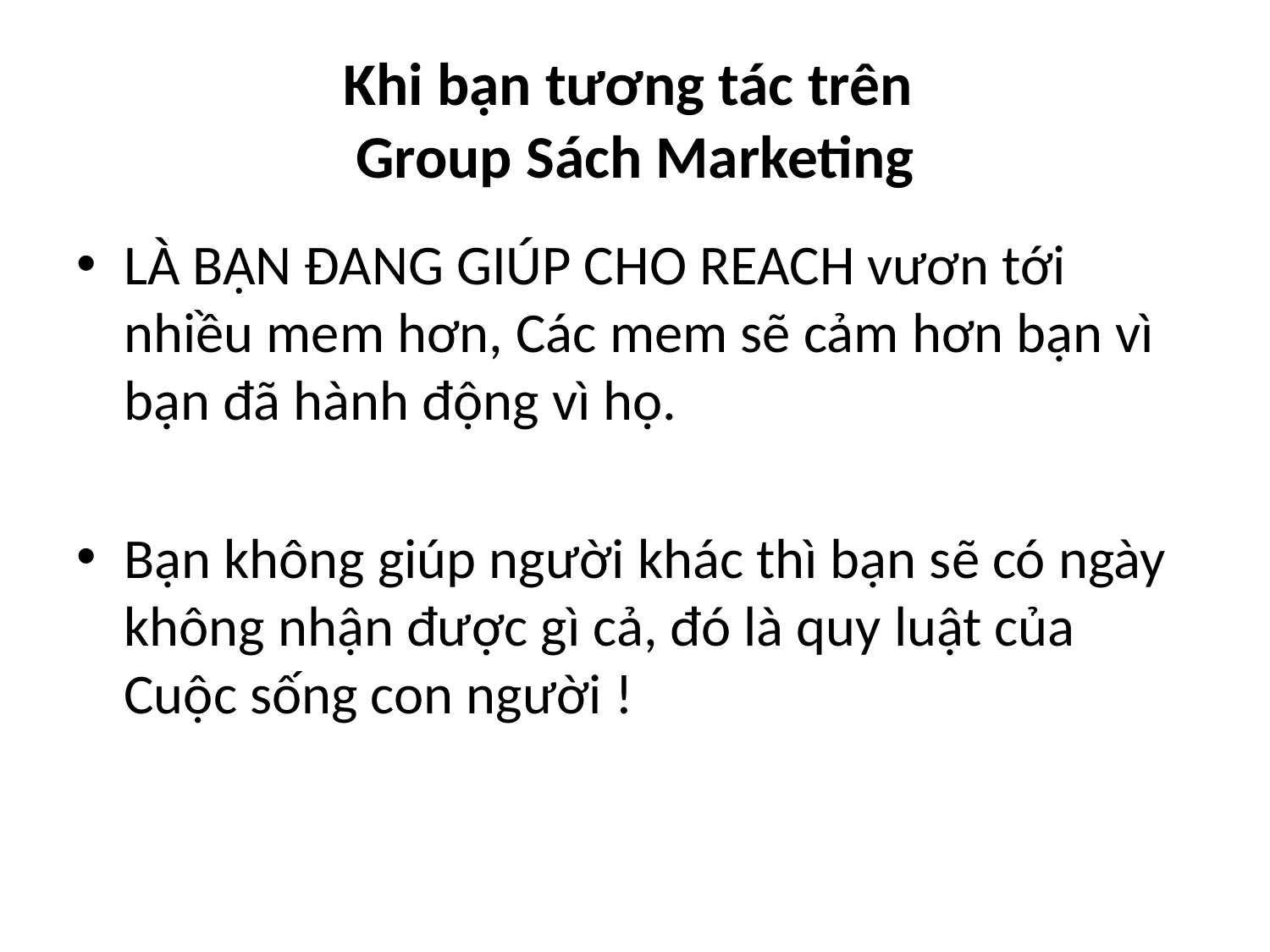

# Khi bạn tương tác trên Group Sách Marketing
LÀ BẠN ĐANG GIÚP CHO REACH vươn tới nhiều mem hơn, Các mem sẽ cảm hơn bạn vì bạn đã hành động vì họ.

Bạn không giúp người khác thì bạn sẽ có ngày không nhận được gì cả, đó là quy luật của Cuộc sống con người !